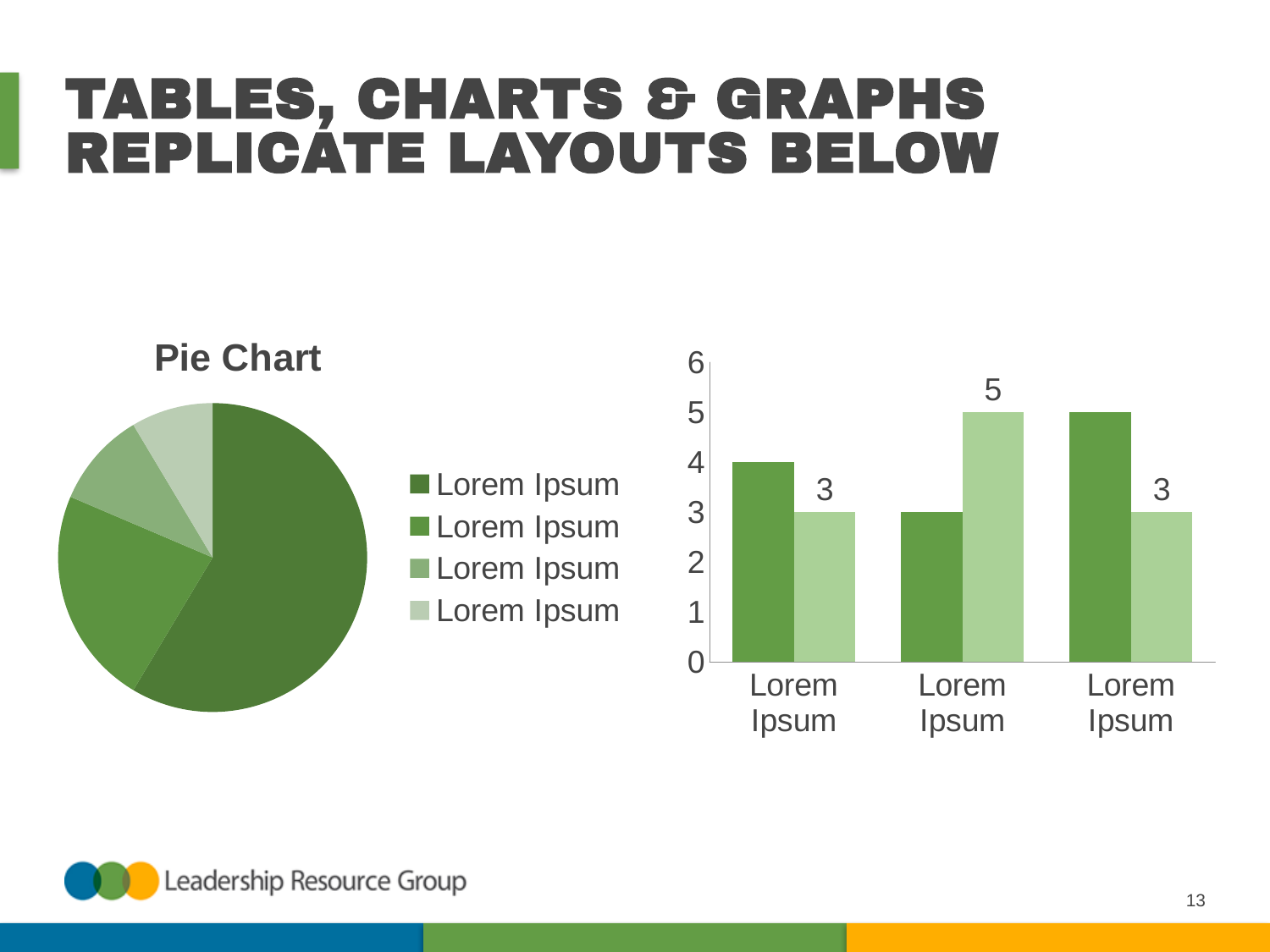

# Tables, Charts & Graphs Replicate LAYOUTS Below

### Chart: Pie Chart

| Category | Sales |
|---|---|
| Lorem Ipsum | 8.200000000000001 |
| Lorem Ipsum | 3.2 |
| Lorem Ipsum | 1.4 |
| Lorem Ipsum | 1.2 |

### Chart

| Category | Series 1 | Series 2 |
|---|---|---|
| Lorem Ipsum | 4.0 | 3.0 |
| Lorem Ipsum | 3.0 | 5.0 |
| Lorem Ipsum | 5.0 | 3.0 |